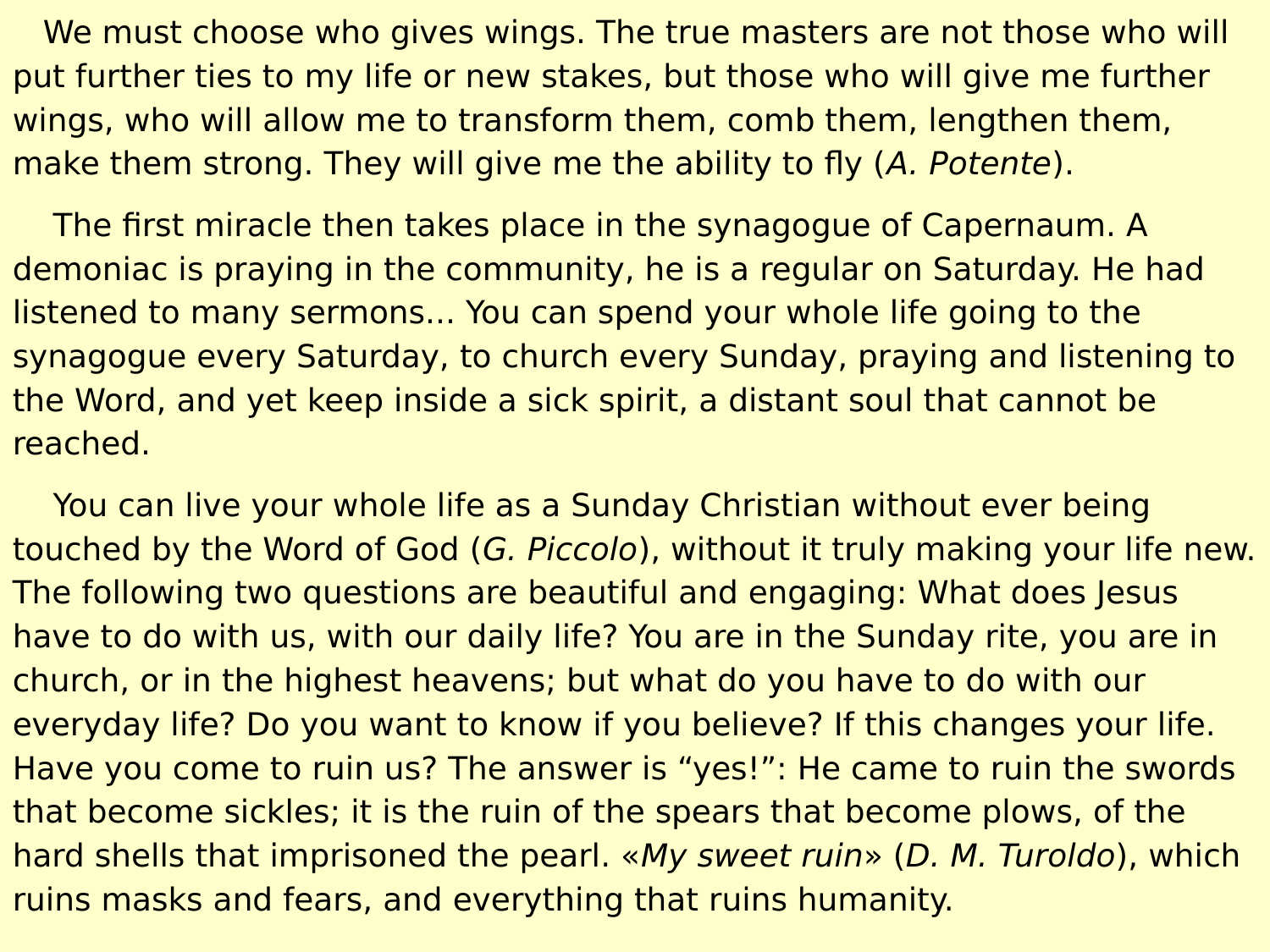

We must choose who gives wings. The true masters are not those who will put further ties to my life or new stakes, but those who will give me further wings, who will allow me to transform them, comb them, lengthen them, make them strong. They will give me the ability to fly (A. Potente).
    The first miracle then takes place in the synagogue of Capernaum. A demoniac is praying in the community, he is a regular on Saturday. He had listened to many sermons... You can spend your whole life going to the synagogue every Saturday, to church every Sunday, praying and listening to the Word, and yet keep inside a sick spirit, a distant soul that cannot be reached.
    You can live your whole life as a Sunday Christian without ever being touched by the Word of God (G. Piccolo), without it truly making your life new. The following two questions are beautiful and engaging: What does Jesus have to do with us, with our daily life? You are in the Sunday rite, you are in church, or in the highest heavens; but what do you have to do with our everyday life? Do you want to know if you believe? If this changes your life. Have you come to ruin us? The answer is “yes!”: He came to ruin the swords that become sickles; it is the ruin of the spears that become plows, of the hard shells that imprisoned the pearl. «My sweet ruin» (D. M. Turoldo), which ruins masks and fears, and everything that ruins humanity.